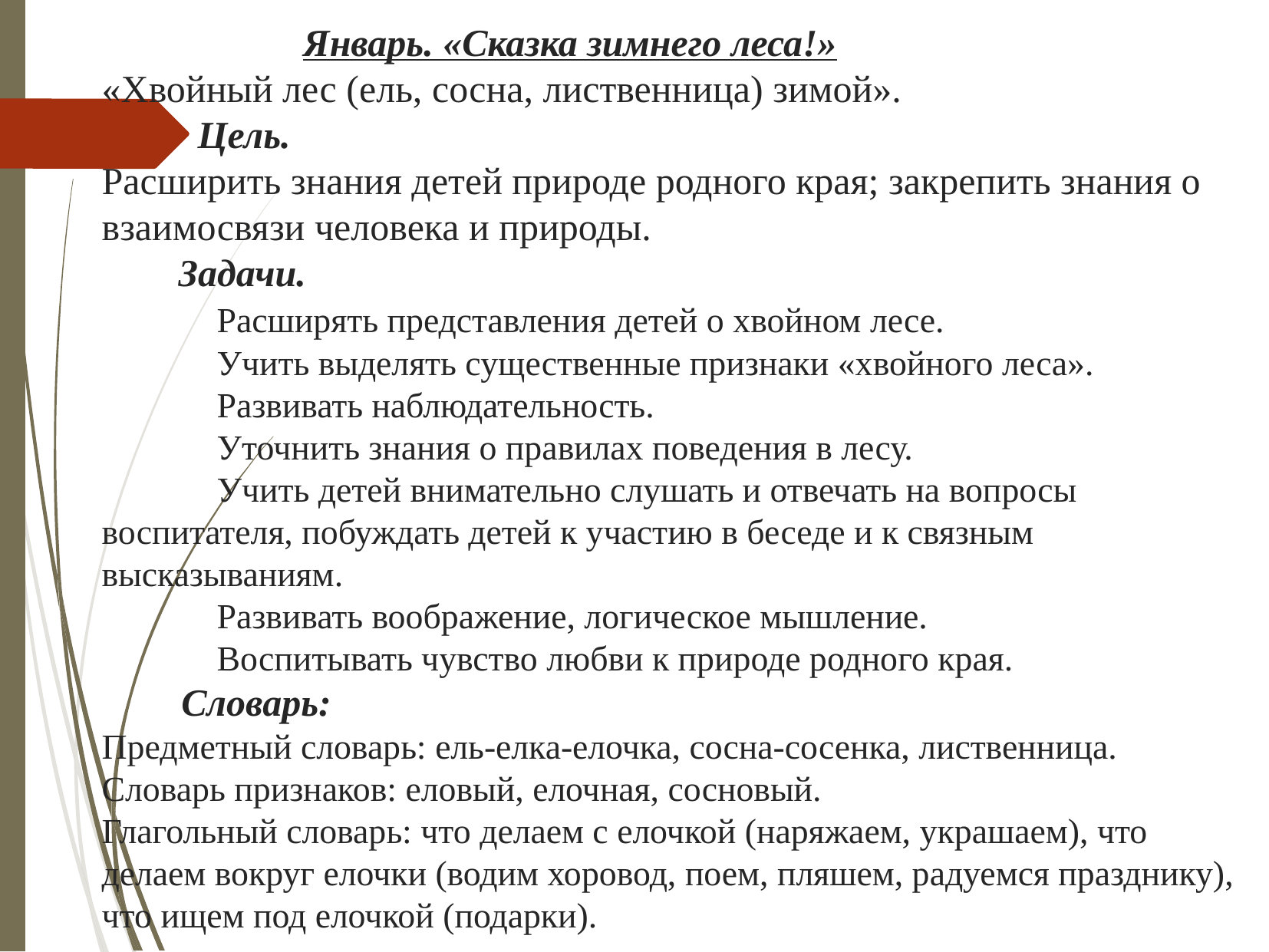

# Январь. «Сказка зимнего леса!» «Хвойный лес (ель, сосна, лиственница) зимой». Цель. Расширить знания детей природе родного края; закрепить знания о взаимосвязи человека и природы. Задачи. Расширять представления детей о хвойном лесе. Учить выделять существенные признаки «хвойного леса». Развивать наблюдательность. Уточнить знания о правилах поведения в лесу. Учить детей внимательно слушать и отвечать на вопросы воспитателя, побуждать детей к участию в беседе и к связным высказываниям. Развивать воображение, логическое мышление. Воспитывать чувство любви к природе родного края. Словарь: Предметный словарь: ель-елка-елочка, сосна-сосенка, лиственница. Словарь признаков: еловый, елочная, сосновый. Глагольный словарь: что делаем с елочкой (наряжаем, украшаем), что делаем вокруг елочки (водим хоровод, поем, пляшем, радуемся празднику), что ищем под елочкой (подарки).